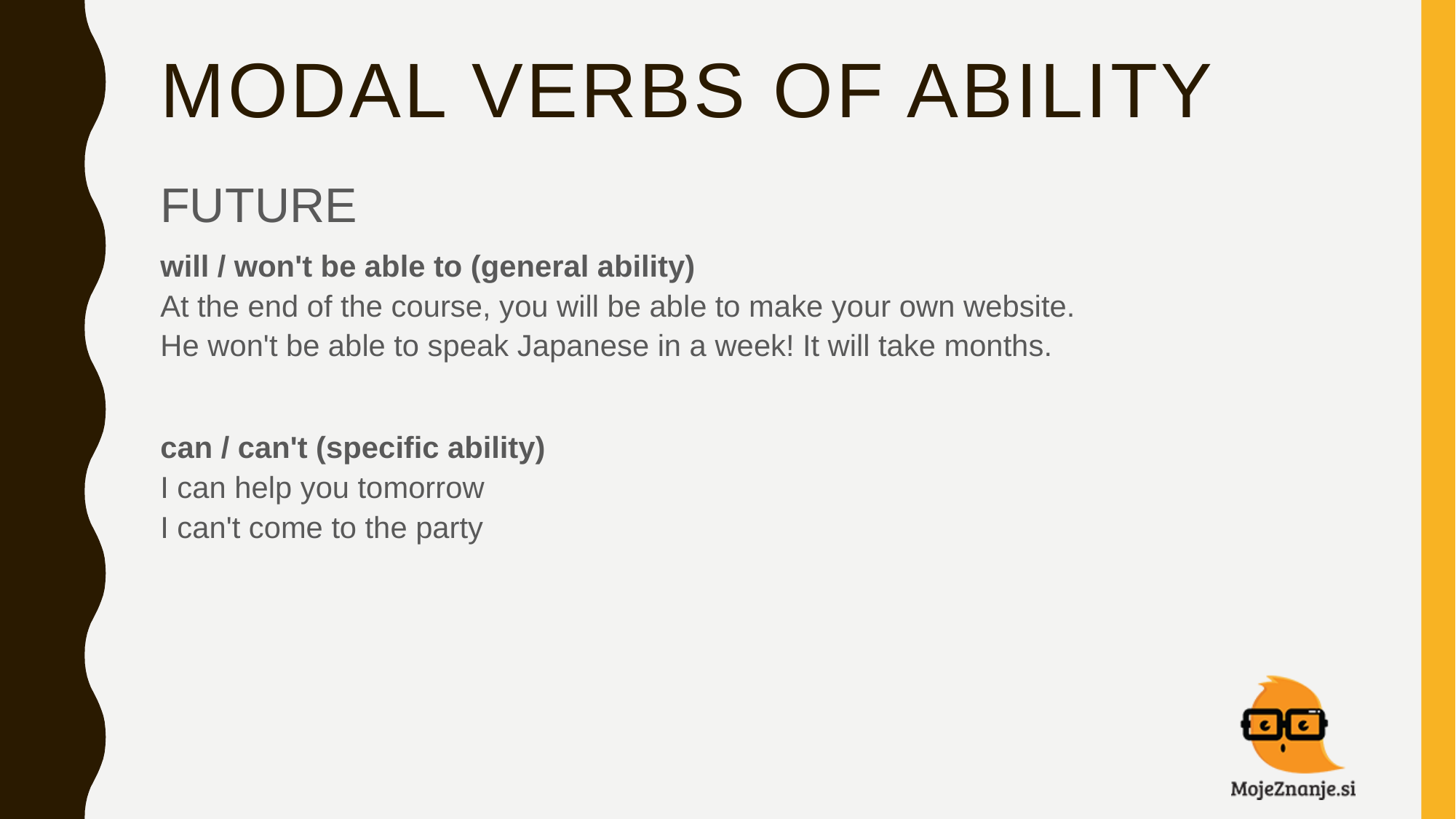

# MODAL VERBS OF ABILITY
FUTURE
will / won't be able to (general ability)
At the end of the course, you will be able to make your own website.
He won't be able to speak Japanese in a week! It will take months.

can / can't (specific ability)
I can help you tomorrow
I can't come to the party